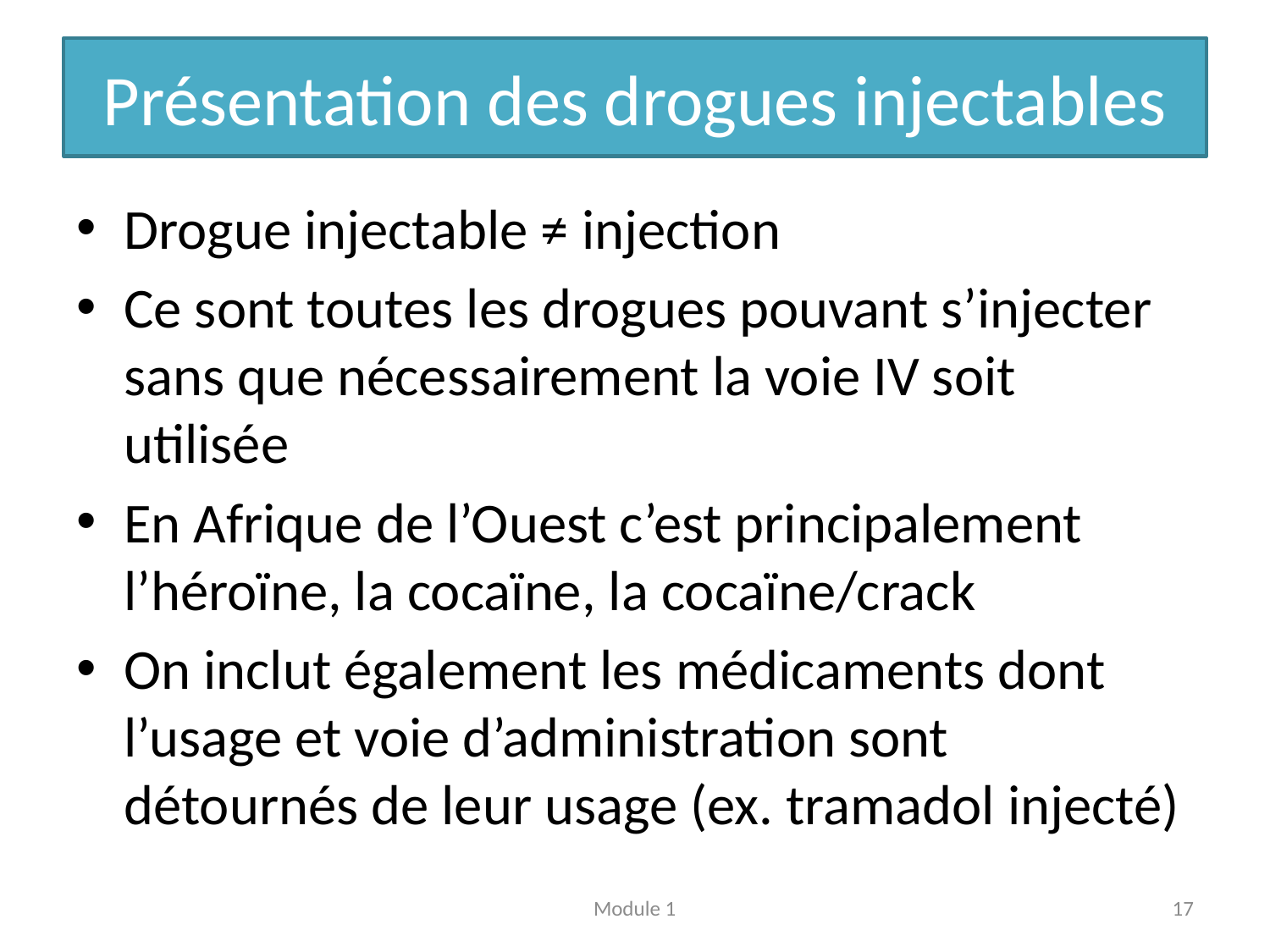

# Présentation des drogues injectables
Drogue injectable ≠ injection
Ce sont toutes les drogues pouvant s’injecter sans que nécessairement la voie IV soit utilisée
En Afrique de l’Ouest c’est principalement l’héroïne, la cocaïne, la cocaïne/crack
On inclut également les médicaments dont l’usage et voie d’administration sont détournés de leur usage (ex. tramadol injecté)
Module 1
17